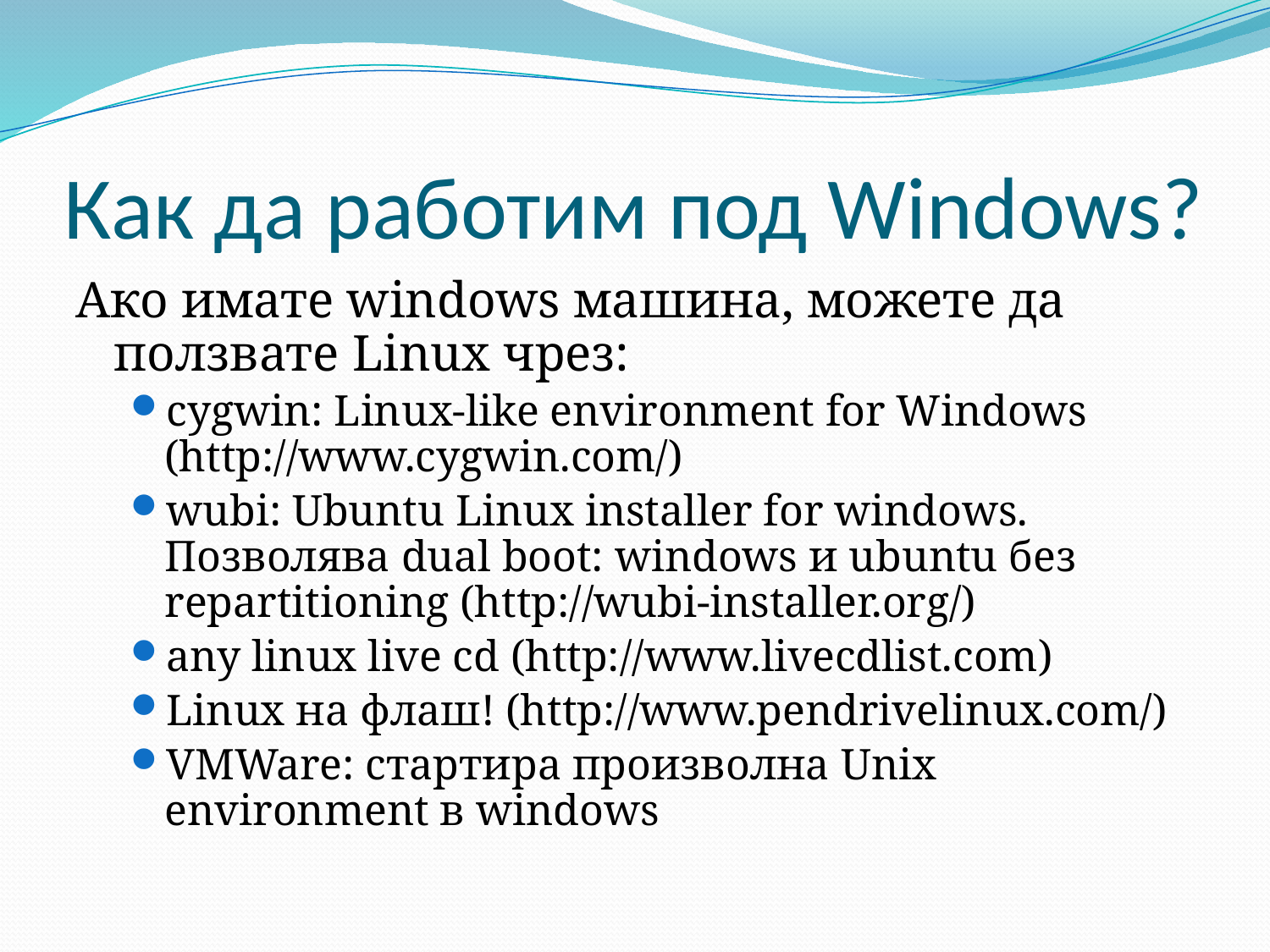

# Как да работим под Windows?
Ако имате windows машина, можете да ползвате Linux чрез:
cygwin: Linux-like environment for Windows (http://www.cygwin.com/)
wubi: Ubuntu Linux installer for windows. Позволява dual boot: windows и ubuntu без repartitioning (http://wubi-installer.org/)
any linux live cd (http://www.livecdlist.com)
Linux на флаш! (http://www.pendrivelinux.com/)
VMWare: стартира произволна Unix environment в windows